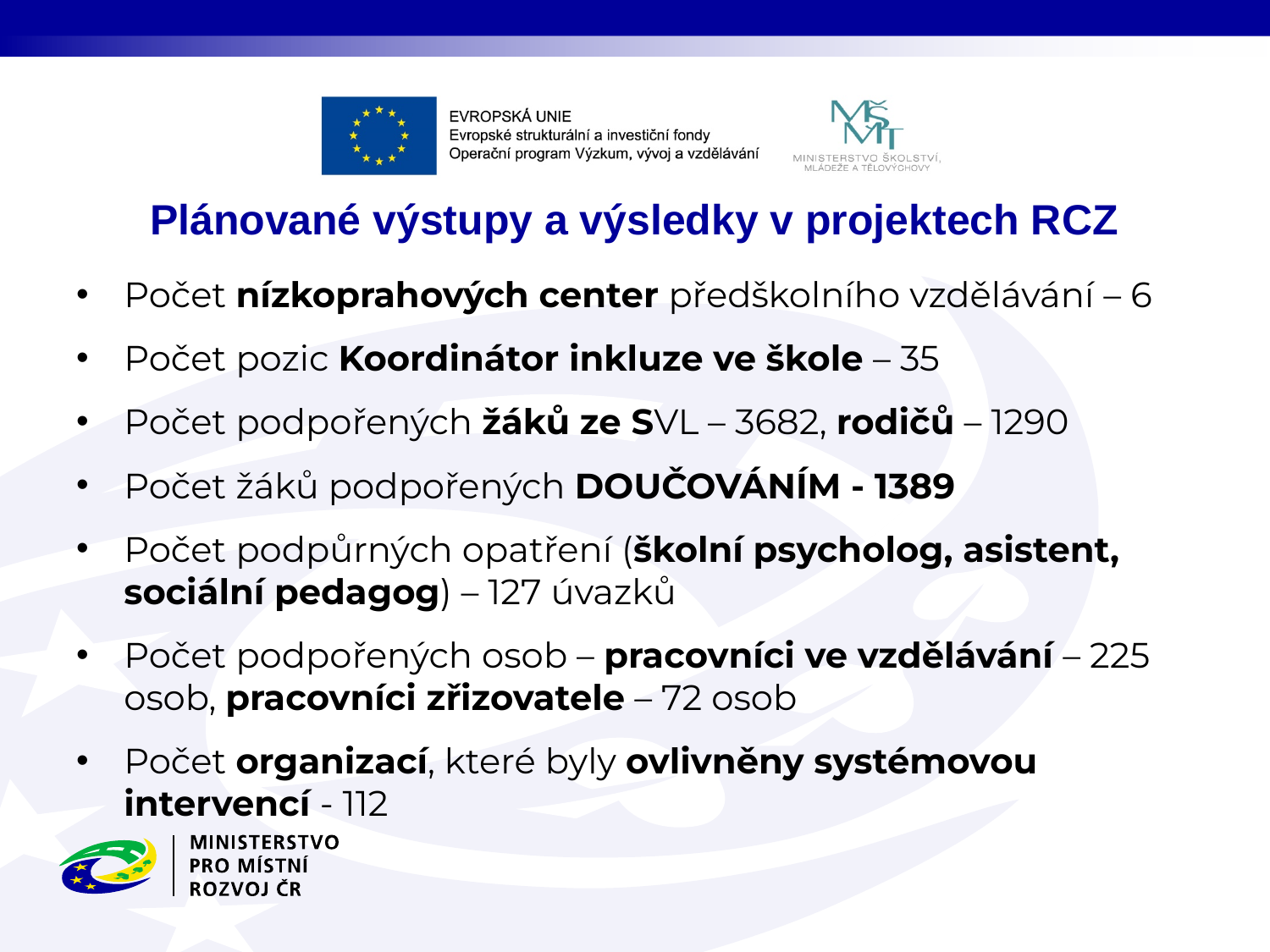

# Plánované výstupy a výsledky v projektech RCZ
Počet nízkoprahových center předškolního vzdělávání – 6
Počet pozic Koordinátor inkluze ve škole – 35
Počet podpořených žáků ze SVL – 3682, rodičů – 1290
Počet žáků podpořených DOUČOVÁNÍM - 1389
Počet podpůrných opatření (školní psycholog, asistent, sociální pedagog) – 127 úvazků
Počet podpořených osob – pracovníci ve vzdělávání – 225 osob, pracovníci zřizovatele – 72 osob
Počet organizací, které byly ovlivněny systémovou intervencí - 112